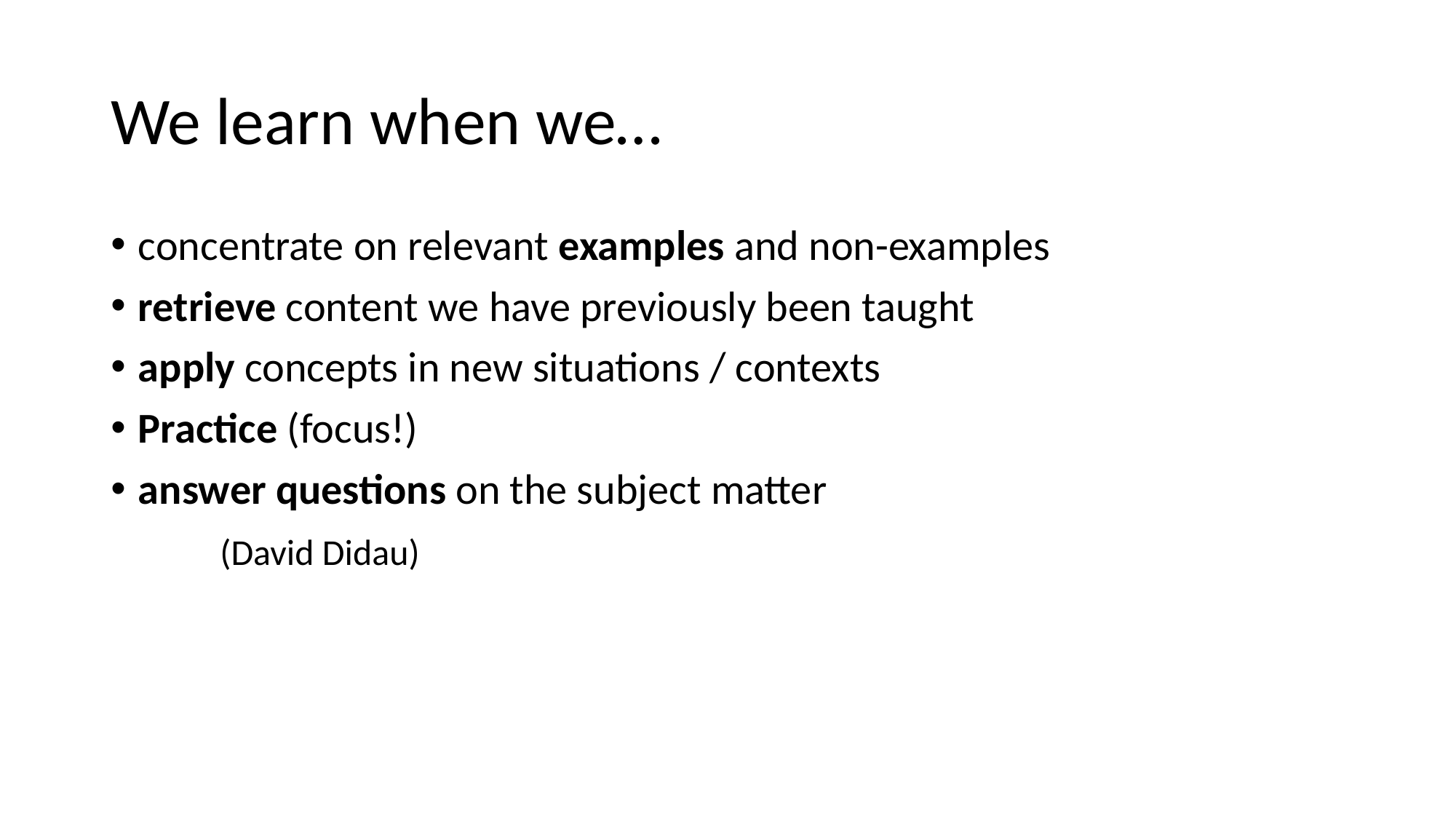

# We learn when we…
concentrate on relevant examples and non-examples
retrieve content we have previously been taught
apply concepts in new situations / contexts
Practice (focus!)
answer questions on the subject matter
 	(David Didau)